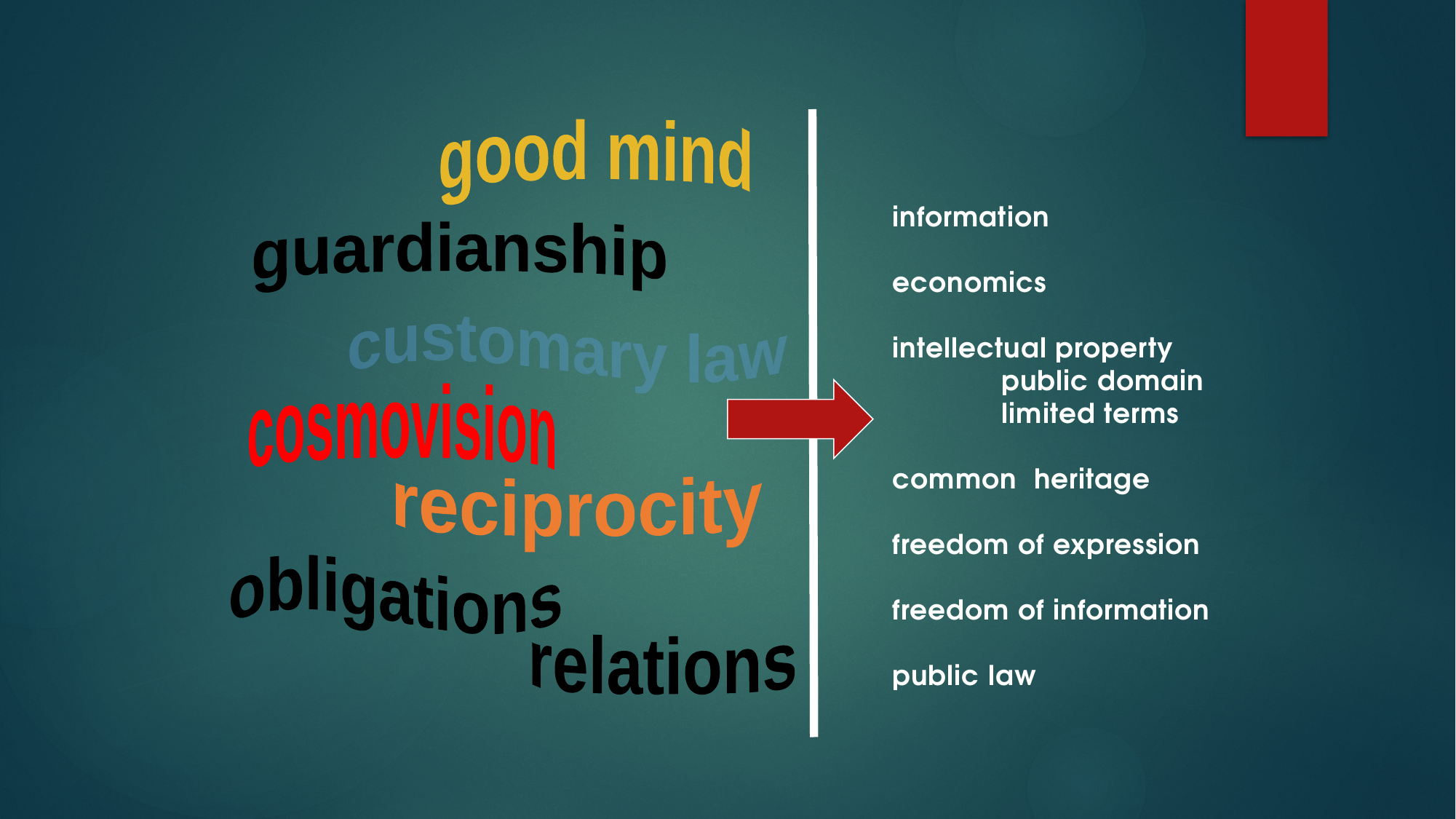

good mind

information

economics

intellectual property
	public domain
	limited terms

common  heritage

freedom of expression

freedom of information

public law

guardianship
customary law

cosmovision
reciprocity
obligations
relations